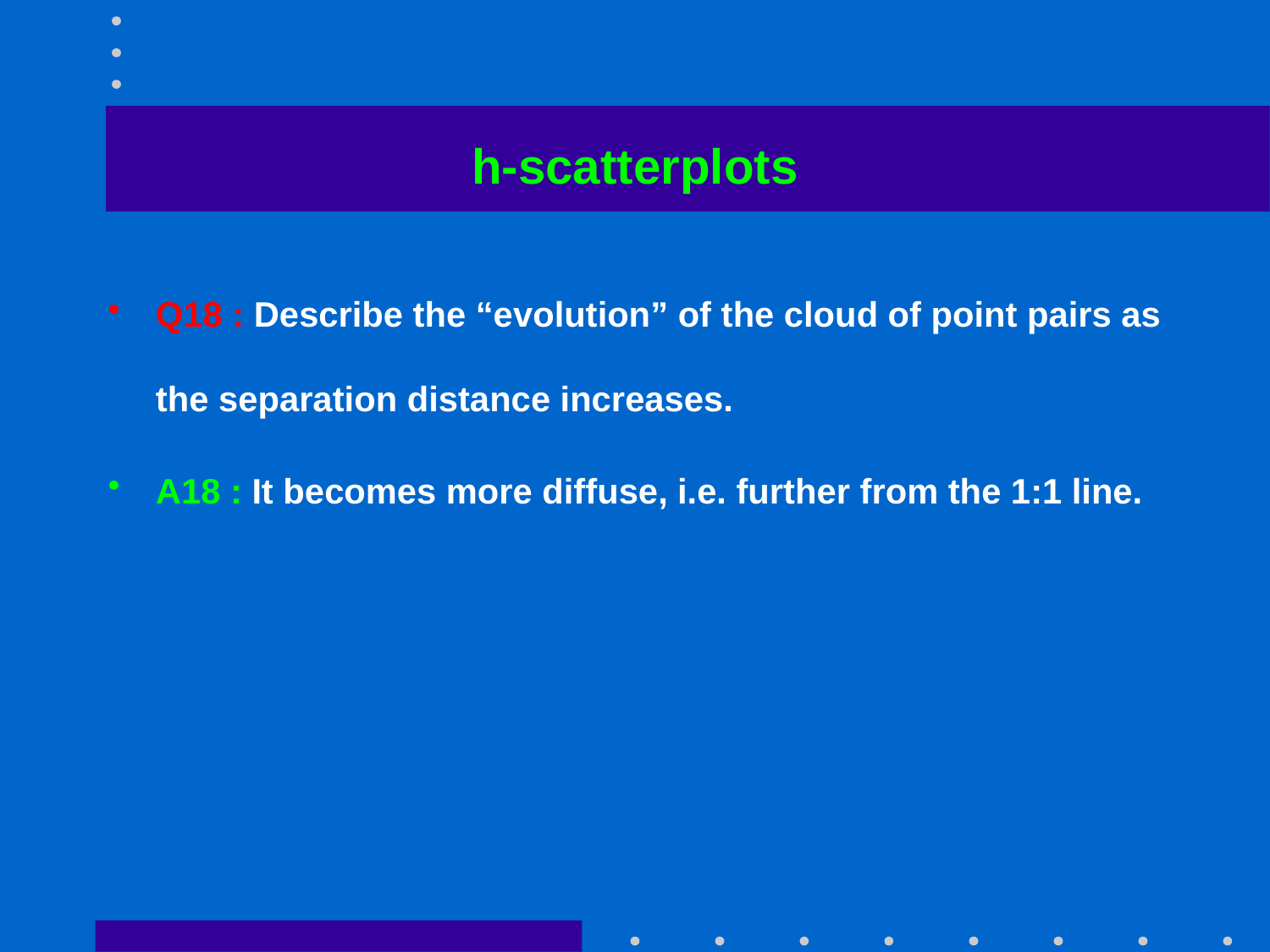

# h-scatterplots
Q18 : Describe the “evolution” of the cloud of point pairs as the separation distance increases.
A18 : It becomes more diffuse, i.e. further from the 1:1 line.